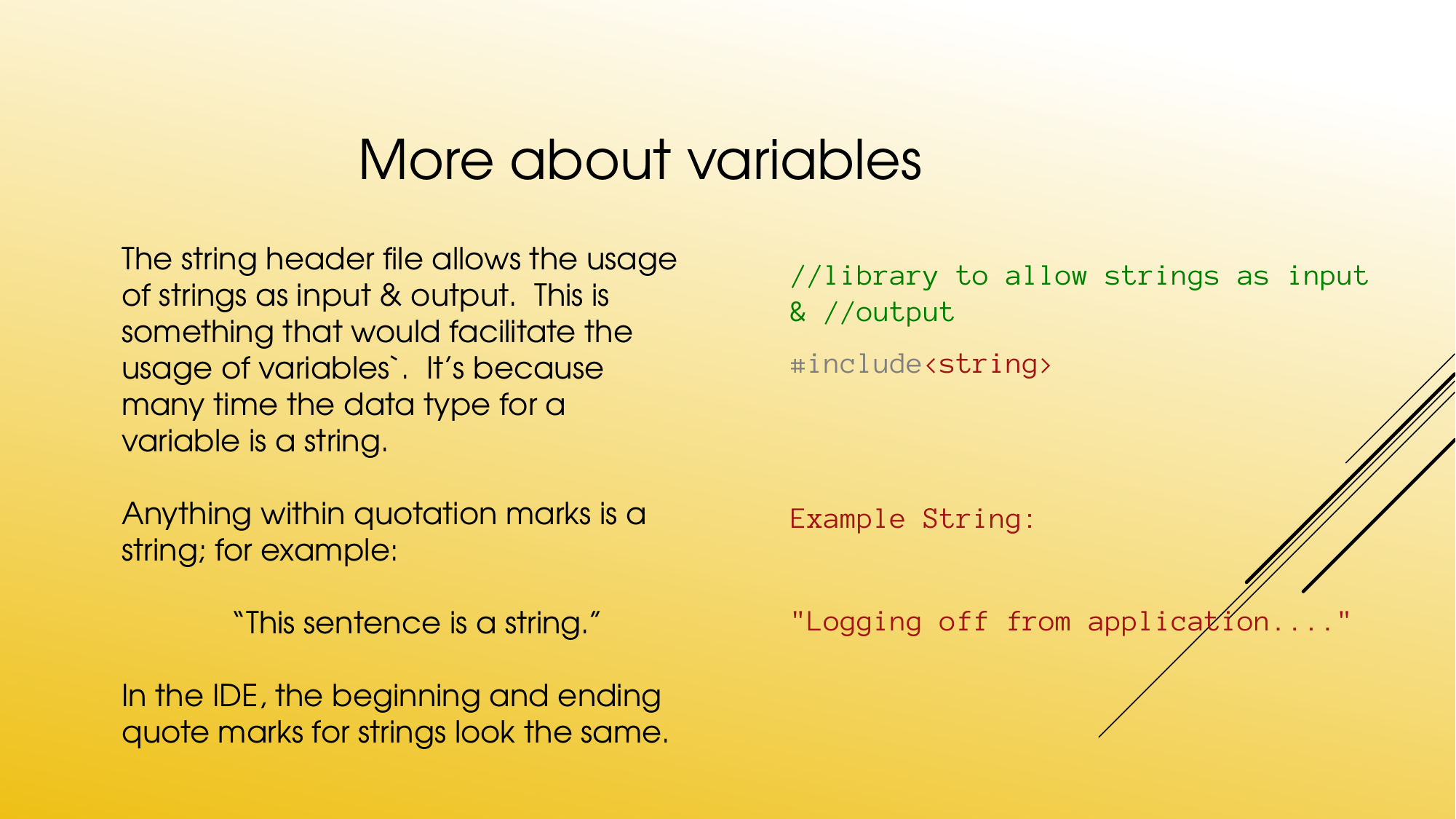

# More about variables
The string header file allows the usage of strings as input & output.  This is something that would facilitate the usage of variables`.  It’s because many time the data type for a variable is a string.

Anything within quotation marks is a string; for example:

	“This sentence is a string.”

In the IDE, the beginning and ending quote marks for strings look the same.
//library to allow strings as input & //output
#include<string>

Example String:

"Logging off from application...."